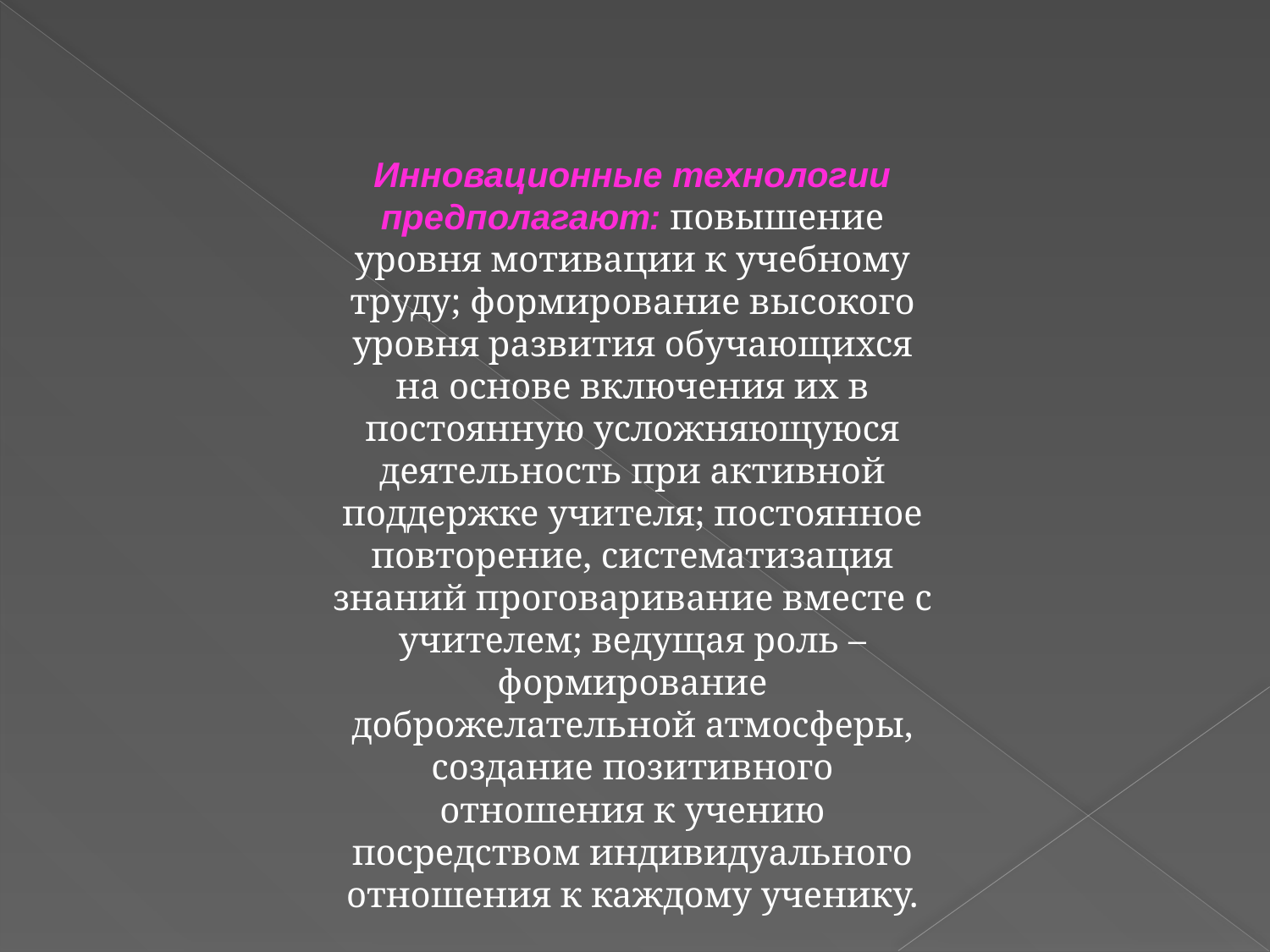

Инновационные технологии предполагают: повышение уровня мотивации к учебному труду; формирование высокого уровня развития обучающихся на основе включения их в постоянную усложняющуюся деятельность при активной поддержке учителя; постоянное повторение, систематизация знаний проговаривание вместе с учителем; ведущая роль – формирование доброжелательной атмосферы, создание позитивного отношения к учению посредством индивидуального отношения к каждому ученику.